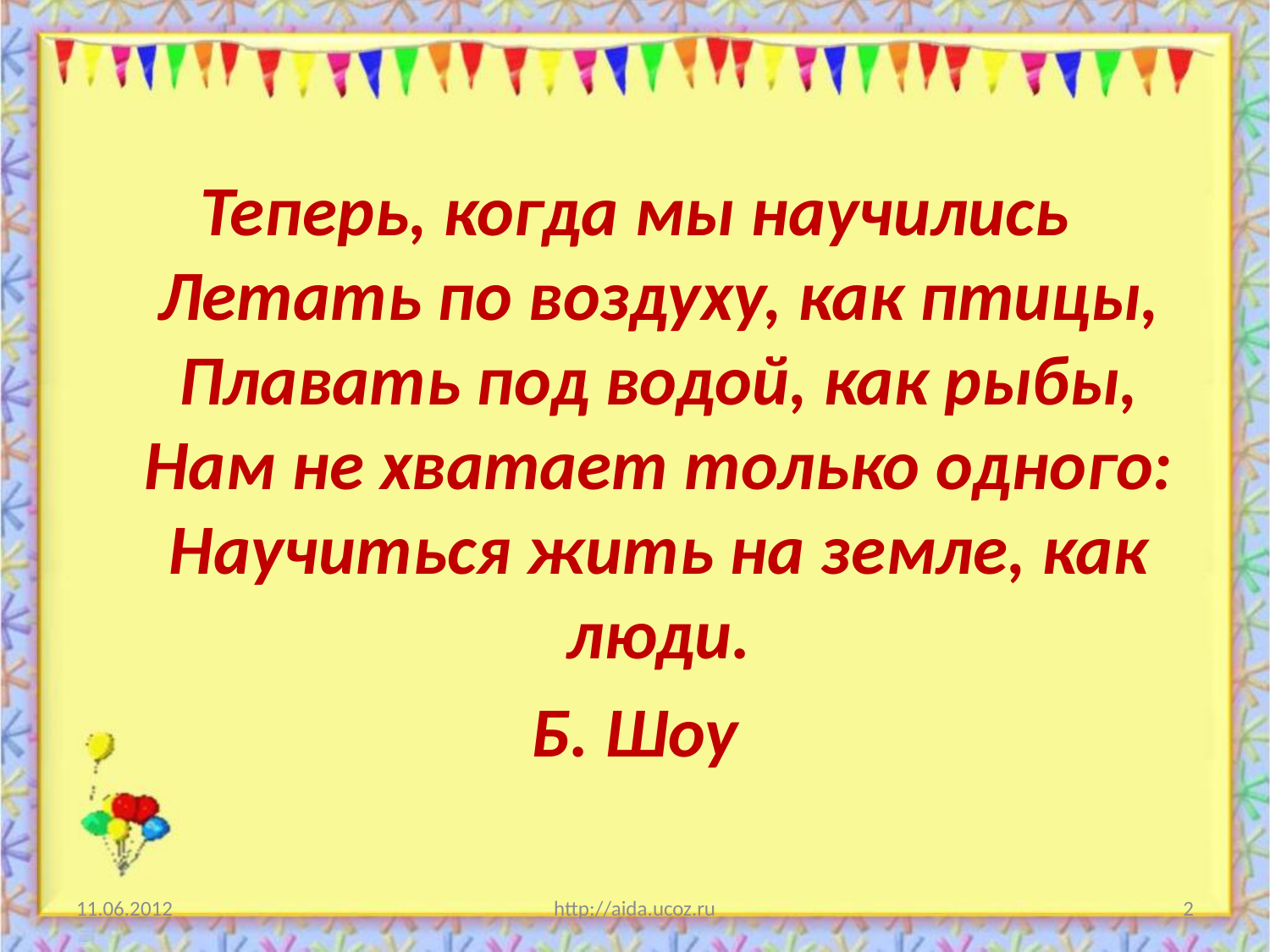

Теперь, когда мы научились
Летать по воздуху, как птицы,
Плавать под водой, как рыбы,
Нам не хватает только одного:
Научиться жить на земле, как люди.
Б. Шоу

11.06.2012
http://aida.ucoz.ru
2